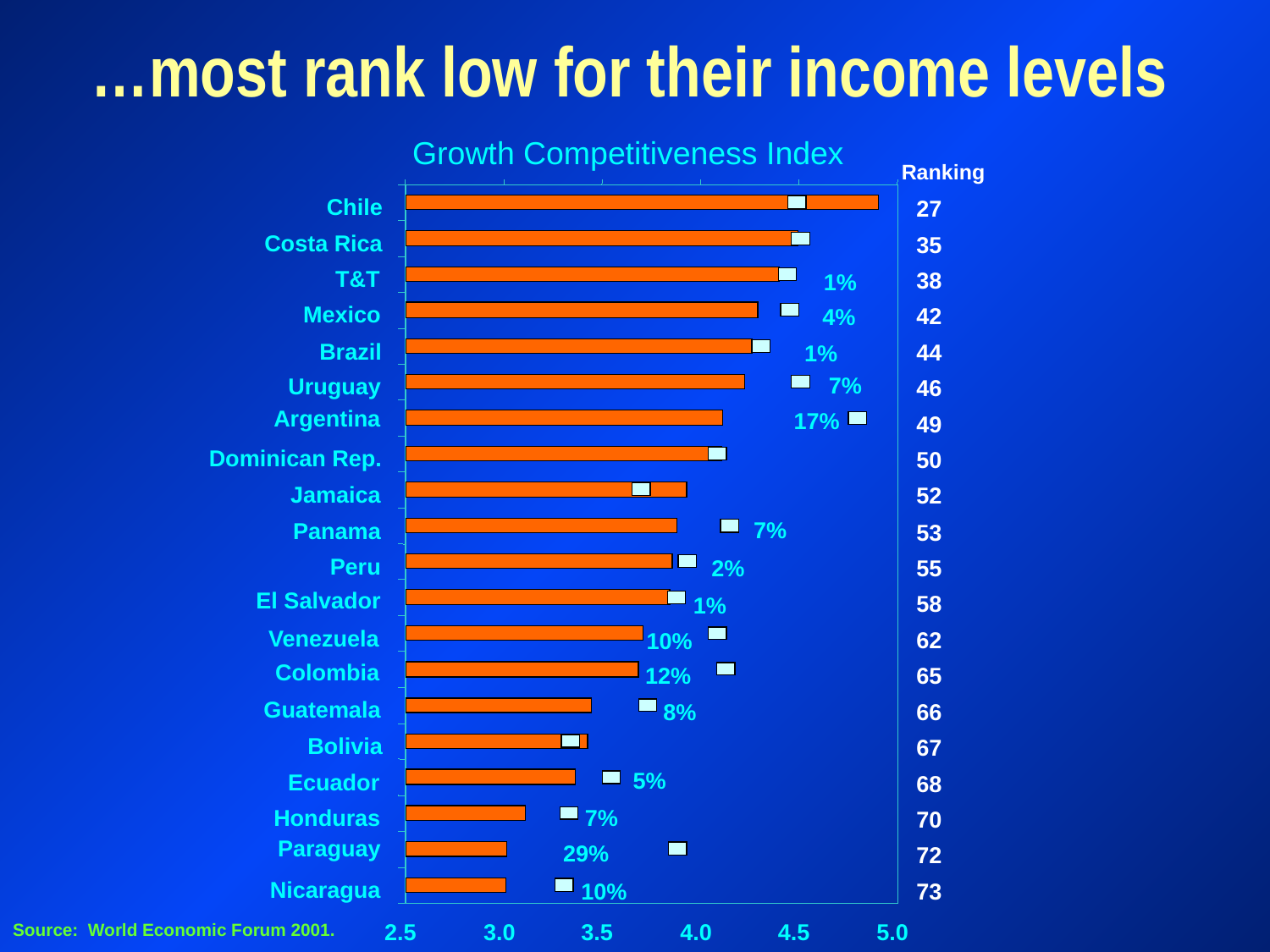

# …most rank low for their income levels
Growth Competitiveness Index
Ranking

Chile

27

Costa Rica

35

T&T

38
1%

Mexico

42
4%

Brazil

44
1%

7%
Uruguay

46

Argentina
17%

49

Dominican Rep.

50

Jamaica

52

7%
Panama

53

Peru

2%
55

El Salvador

58
1%

Venezuela

62
10%

Colombia

12%
65

Guatemala

8%
66

Bolivia

67

5%
Ecuador

68

7%
Honduras

70

Paraguay

29%

72

Nicaragua

10%
73

5.0
2.5
3.0
3.5
4.0
4.5
Source:  World Economic Forum 2001.